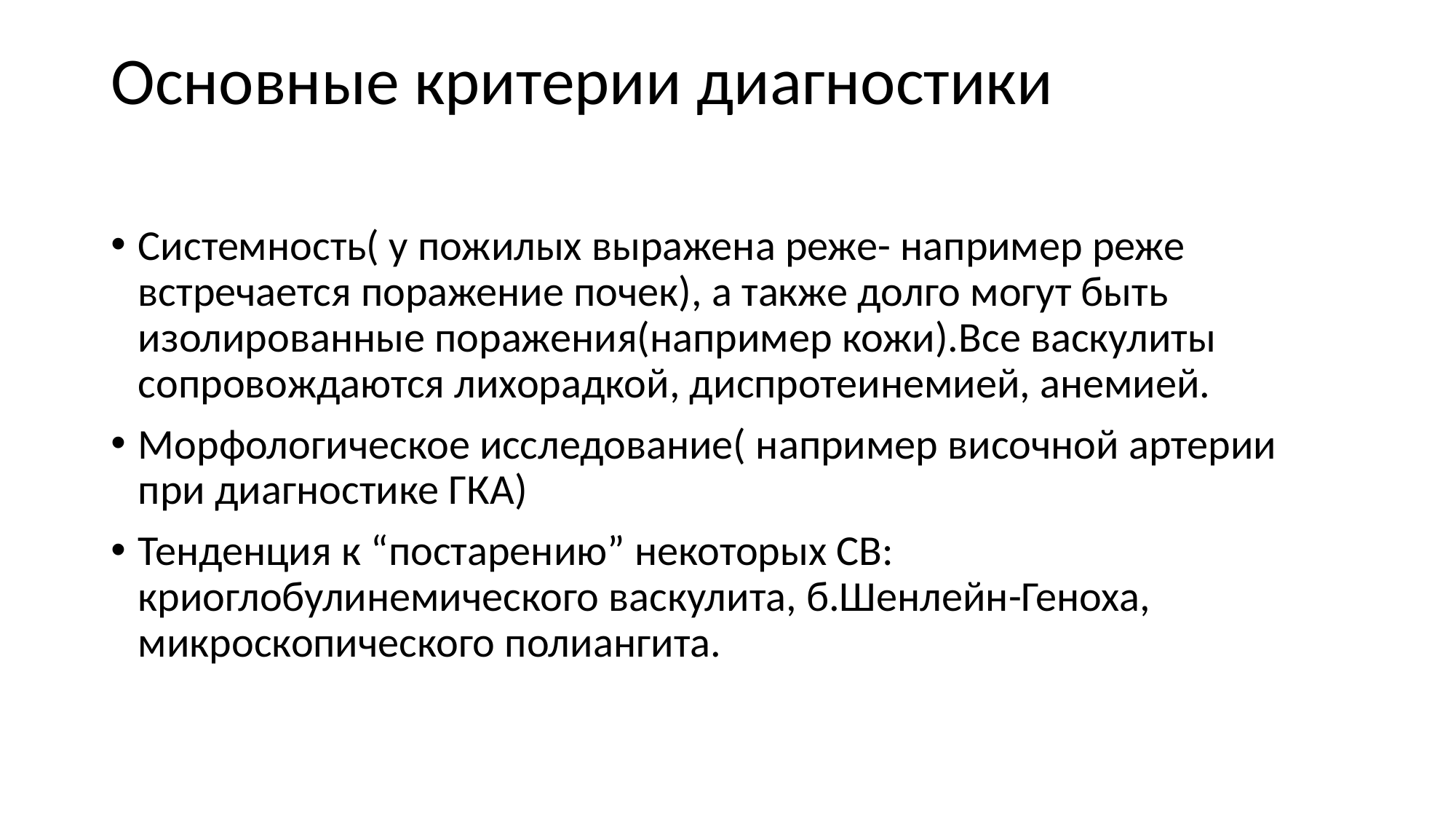

# Основные критерии диагностики
Системность( у пожилых выражена реже- например реже встречается поражение почек), а также долго могут быть изолированные поражения(например кожи).Все васкулиты сопровождаются лихорадкой, диспротеинемией, анемией.
Морфологическое исследование( например височной артерии при диагностике ГКА)
Тенденция к “постарению” некоторых СВ: криоглобулинемического васкулита, б.Шенлейн-Геноха, микроскопического полиангита.